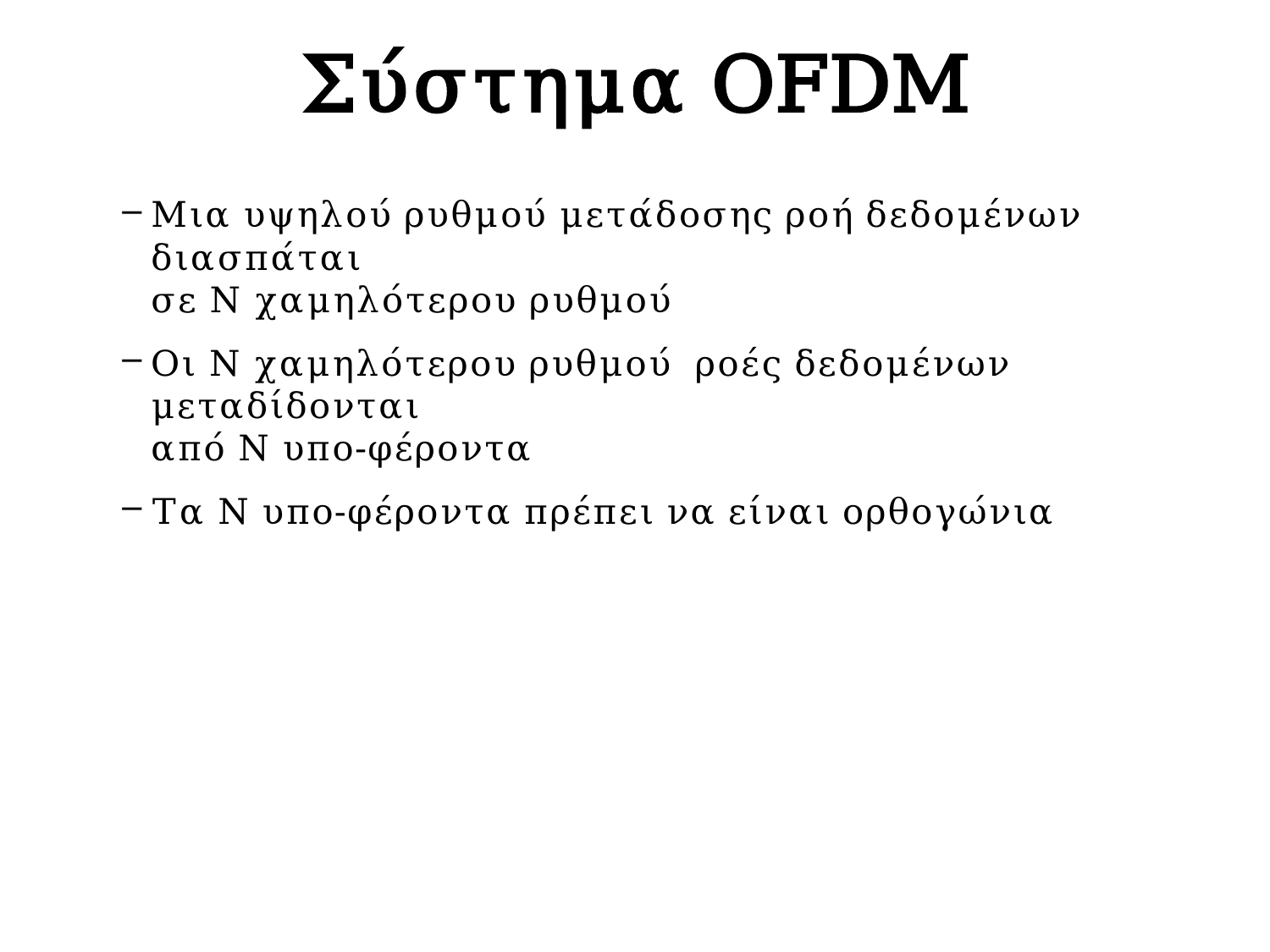

# Σύστημα OFDM
Μια υψηλού ρυθμού μετάδοσης ροή δεδομένων διασπάται
σε Ν χαμηλότερου ρυθμού
Οι Ν χαμηλότερου ρυθμού  ροές δεδομένων μεταδίδονται
από Ν υπο-φέροντα
Τα Ν υπο-φέροντα πρέπει να είναι ορθογώνια